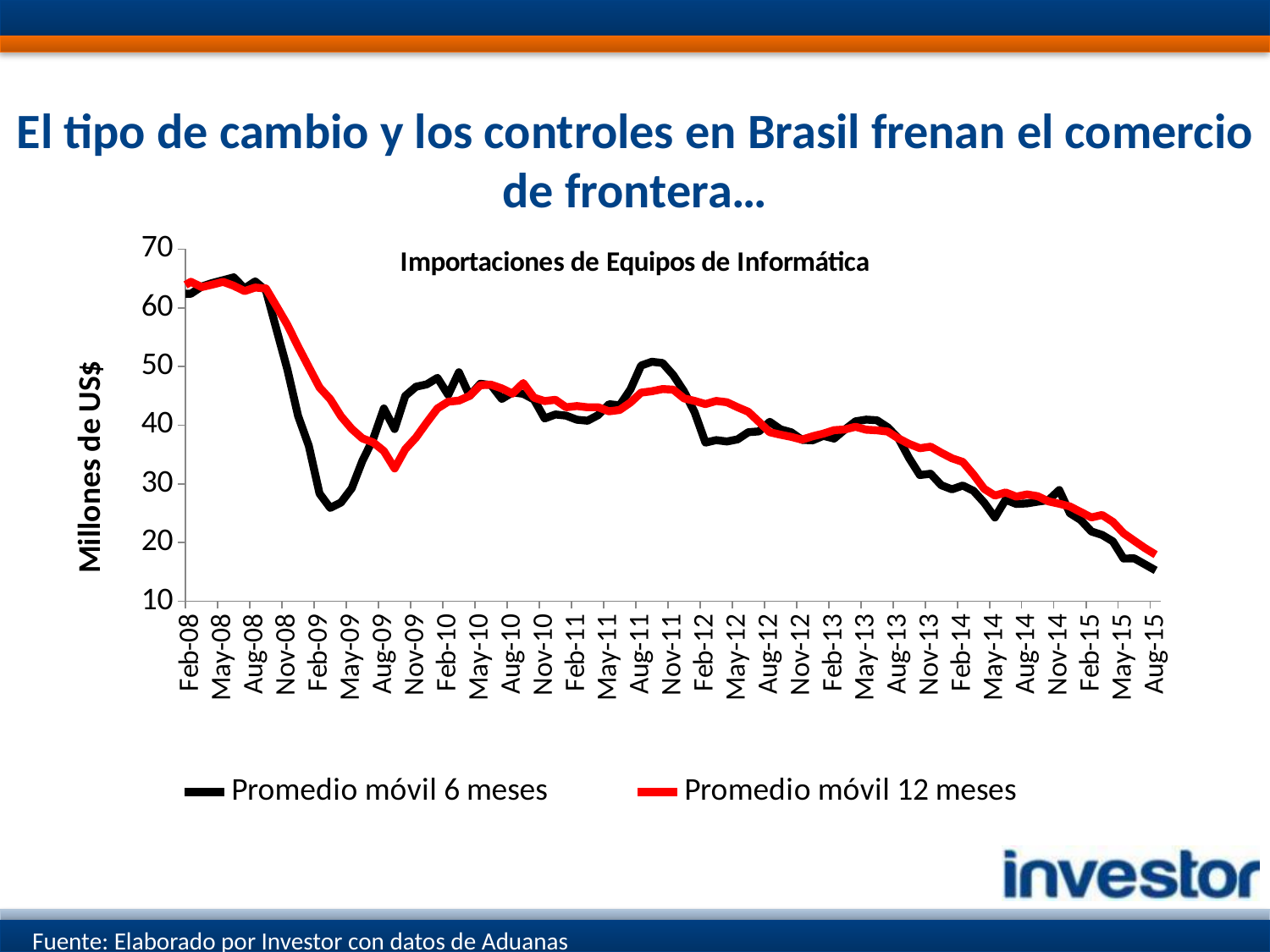

# El tipo de cambio y los controles en Brasil frenan el comercio de frontera…

### Chart: Importaciones de Equipos de Informática

| Category | Promedio móvil 6 meses | Promedio móvil 12 meses |
|---|---|---|
| 39234 | 62.13315895 | None |
| 39264 | 64.37625624166665 | None |
| 39295 | 66.46305086999999 | None |
| 39326 | 63.432201301666645 | None |
| 39356 | 63.68567011166666 | None |
| 39387 | 64.13720913666666 | None |
| 39417 | 62.331471508333344 | 62.23231522916668 |
| 39448 | 62.40131403 | 63.38878513583333 |
| 39479 | 62.40417616833332 | 64.43361351916666 |
| 39508 | 63.62762786666667 | 63.529914584166654 |
| 39539 | 64.22796066833332 | 63.956815389999996 |
| 39569 | 64.70947814166665 | 64.42334363916666 |
| 39600 | 65.19348230166666 | 63.762476905 |
| 39630 | 63.30599476833333 | 62.853654399166665 |
| 39661 | 64.50564568666668 | 63.45491092749999 |
| 39692 | 62.96178007333333 | 63.29470396999999 |
| 39722 | 56.21313153166664 | 60.22054609999998 |
| 39753 | 49.50916615333332 | 57.109322147499974 |
| 39783 | 41.58519295499998 | 53.389337628333315 |
| 39814 | 36.49298297 | 49.89948886916665 |
| 39845 | 28.350386803333333 | 46.42801624500001 |
| 39873 | 25.915366098333337 | 44.43857308583333 |
| 39904 | 26.832762593333342 | 41.52294706249999 |
| 39934 | 29.250375720000005 | 39.37977093666665 |
| 39965 | 33.932149881666675 | 37.75867141833333 |
| 39995 | 37.64474305333335 | 37.068863011666664 |
| 40026 | 42.85541728833335 | 35.60290204583334 |
| 40057 | 39.352168226666684 | 32.63376716250001 |
| 40087 | 44.99772815833335 | 35.915245375833344 |
| 40118 | 46.55354814833336 | 37.901961934166685 |
| 40148 | 46.9662189416667 | 40.449184411666685 |
| 40179 | 48.07538959500002 | 42.86006632416669 |
| 40210 | 45.172209285000015 | 44.013813286666675 |
| 40238 | 49.021832206666694 | 44.18700021666669 |
| 40269 | 45.017802576666696 | 45.00776536750002 |
| 40299 | 47.07090178500004 | 46.8122249666667 |
| 40330 | 46.8412376416667 | 46.90372829166671 |
| 40360 | 44.480964590000035 | 46.27817709250002 |
| 40391 | 45.59648009500003 | 45.384344690000034 |
| 40422 | 45.35732517333336 | 47.189578690000026 |
| 40452 | 44.38562903500002 | 44.70171580583335 |
| 40483 | 41.152070360000025 | 44.11148607250002 |
| 40513 | 41.83169670833333 | 44.33646717500002 |
| 40544 | 41.63694243166667 | 43.05895351083334 |
| 40575 | 40.936435013333345 | 43.266457554166685 |
| 40603 | 40.76236179000001 | 43.05984348166668 |
| 40634 | 41.73484546833334 | 43.06023725166668 |
| 40664 | 43.58521599499998 | 42.3686431775 |
| 40695 | 43.385321926666656 | 42.608509317499994 |
| 40725 | 46.10289704666664 | 43.869919739166654 |
| 40756 | 50.16299736499996 | 45.549716189166645 |
| 40787 | 50.810499199999974 | 45.78643049499998 |
| 40817 | 50.597606806666626 | 46.16622613749998 |
| 40848 | 48.53559746166664 | 46.060406728333305 |
| 40878 | 45.76656236999997 | 44.575942148333304 |
| 40909 | 42.17097303166664 | 44.136935039166644 |
| 40940 | 37.04011165666665 | 43.6015545108333 |
| 40969 | 37.46586140333333 | 44.13818030166666 |
| 41000 | 37.23471044666667 | 43.91615862666665 |
| 41030 | 37.59098556500001 | 43.063291513333326 |
| 41061 | 38.81114649166668 | 42.288854430833325 |
| 41091 | 38.952358661666686 | 40.56166584666666 |
| 41122 | 40.58167496166667 | 38.810893309166666 |
| 41153 | 39.30412108833334 | 38.38499124583333 |
| 41183 | 38.801053921666664 | 38.017882184166666 |
| 41214 | 37.50753192166666 | 37.54925874333334 |
| 41244 | 37.42735758833333 | 38.119252040000006 |
| 41275 | 38.19395288666666 | 38.57315577416667 |
| 41306 | 37.72565649999999 | 39.15366573083333 |
| 41334 | 39.24911050000001 | 39.27661579416667 |
| 41365 | 40.66532983333333 | 39.7331918775 |
| 41395 | 40.955578833333334 | 39.2315553775 |
| 41426 | 40.839665333333336 | 39.13351146083334 |
| 41456 | 39.642684 | 38.918318443333334 |
| 41487 | 37.779498 | 37.75257725 |
| 41518 | 34.388793 | 36.818951750000004 |
| 41548 | 31.508540666666665 | 36.086935249999996 |
| 41579 | 31.736733833333332 | 36.34615633333333 |
| 41609 | 29.778410333333337 | 35.30903783333333 |
| 41640 | 29.077322499999998 | 34.36000325 |
| 41671 | 29.723545166666668 | 33.75152158333333 |
| 41699 | 28.828619500000002 | 31.60870625 |
| 41730 | 26.811813238333333 | 29.1601769525 |
| 41760 | 24.284626736666667 | 28.010680284999996 |
| 41791 | 27.301071536666658 | 28.539740934999998 |
| 41821 | 26.58252203666666 | 27.82992226833333 |
| 41852 | 26.68484053666666 | 28.20419285166666 |
| 41883 | 26.982283869999993 | 27.905451684999992 |
| 41913 | 27.234143464999992 | 27.022978351666662 |
| 41944 | 28.955202483333323 | 26.619914609999995 |
| 41974 | 25.00408365166666 | 26.15257759416666 |
| 42005 | 23.854909651666663 | 25.218715844166663 |
| 42036 | 21.89497152333333 | 24.289906029999994 |
| 42064 | 21.310285754999992 | 24.708932754999992 |
| 42095 | 20.200700421666657 | 23.53669224777777 |
| 42125 | 17.27626040499999 | 21.59020190138888 |
| 42156 | 17.31242593666666 | 20.30825894888888 |
| 42186 | 16.281598269999993 | 19.046040385277767 |
| 42217 | 15.255910398333333 | 17.939530197777767 |
Fuente: Elaborado por Investor con datos de Aduanas